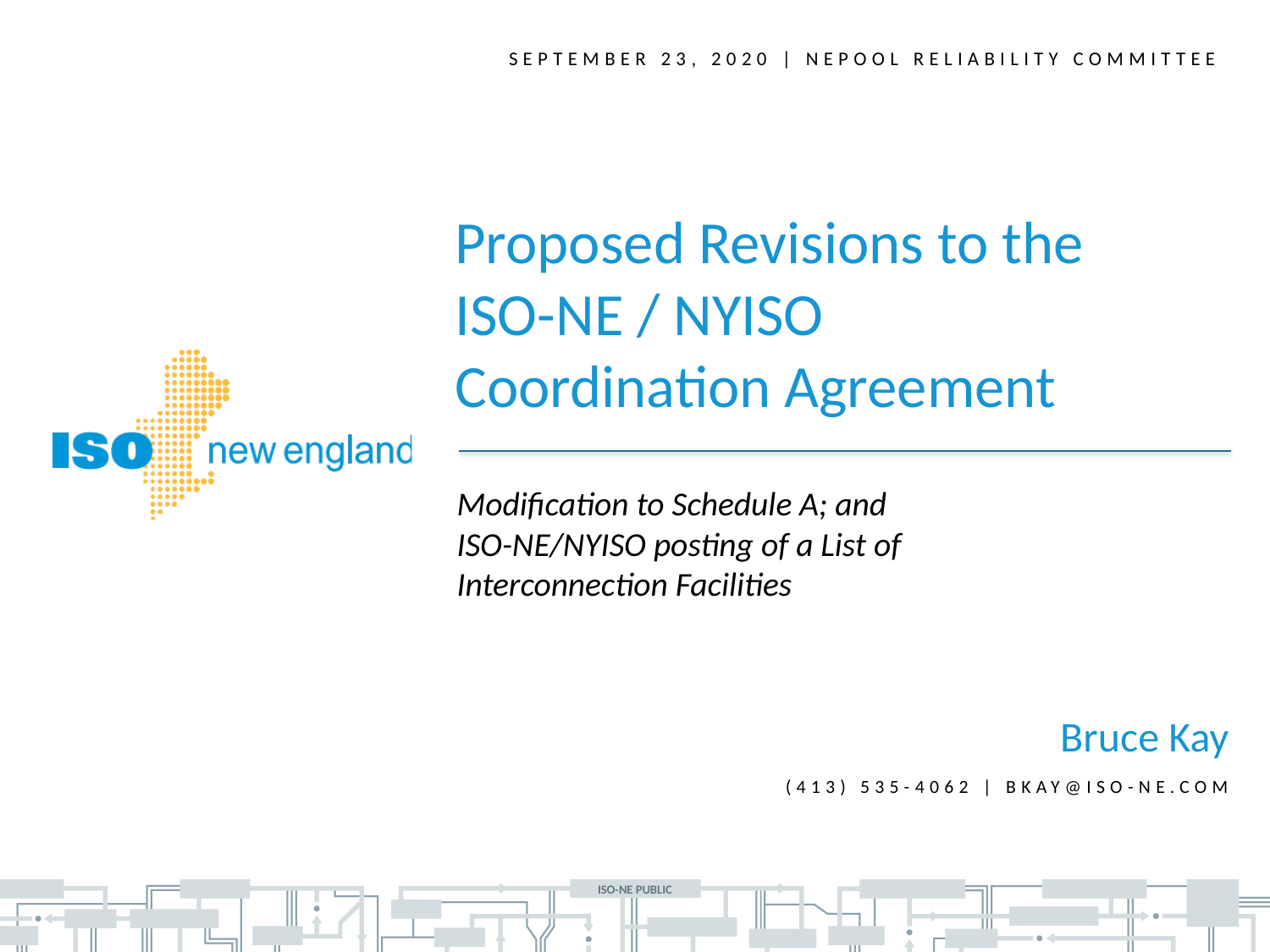

September 23, 2020 | NEPOOL Reliability Committee
Proposed Revisions to the
ISO-NE / NYISO
Coordination Agreement
Modification to Schedule A; and
ISO-NE/NYISO posting of a List of
Interconnection Facilities
Bruce Kay
(413) 535-4062 | bkay@iso-ne.com